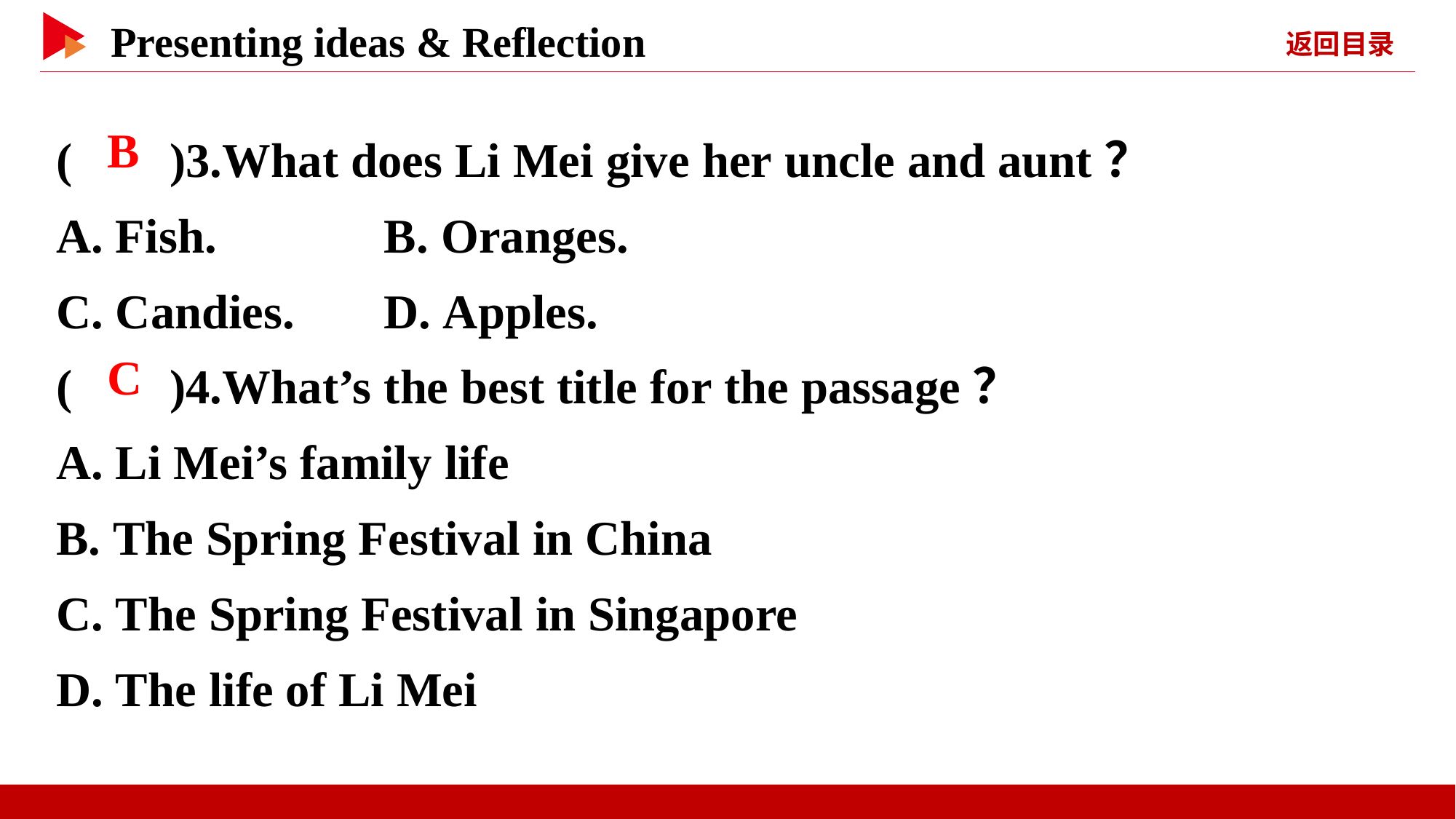

(        )3.What does Li Mei give her uncle and aunt？
A. Fish.	         B. Oranges.
C. Candies.	D. Apples.
(        )4.What’s the best title for the passage？
A. Li Mei’s family life
B. The Spring Festival in China
C. The Spring Festival in Singapore
D. The life of Li Mei
   B
   C